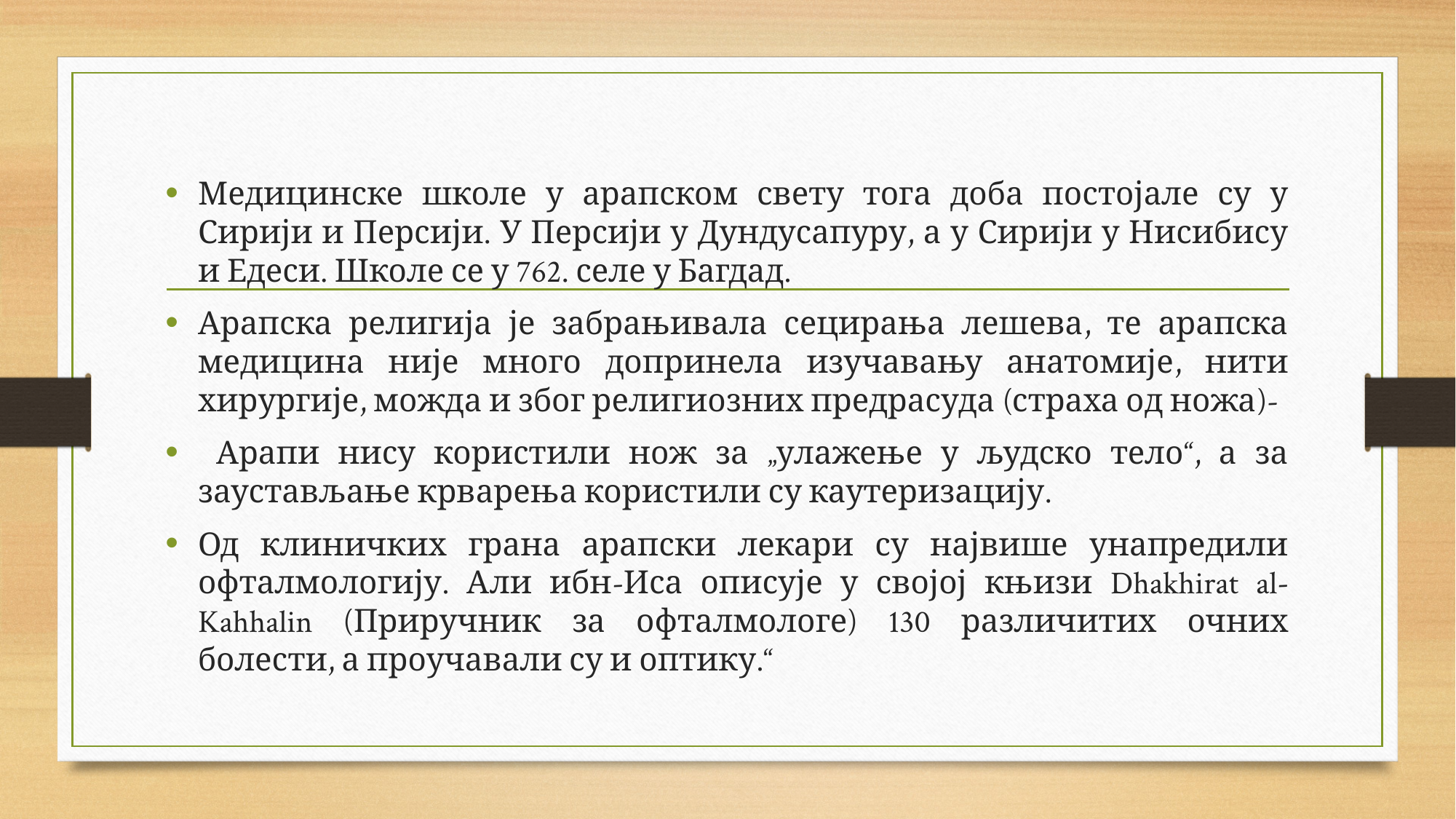

Медицинске школе у арапском свету тога доба постојале су у Сирији и Персији. У Персији у Дундусапуру, а у Сирији у Нисибису и Едеси. Школе се у 762. селе у Багдад.
Арапска религија је забрањивала сецирања лешева, те арапска медицина није много допринела изучавању анатомије, нити хирургије, можда и због религиозних предрасуда (страха од ножа)-
 Арапи нису користили нож за „улажење у људско тело“, а за заустављање крварења користили су каутеризацију.
Од клиничких грана арапски лекари су највише унапредили офталмологију. Али ибн-Иса описује у својој књизи Dhakhirat al-Kahhalin (Приручник за офталмологе) 130 различитих очних болести, а проучавали су и оптику.“